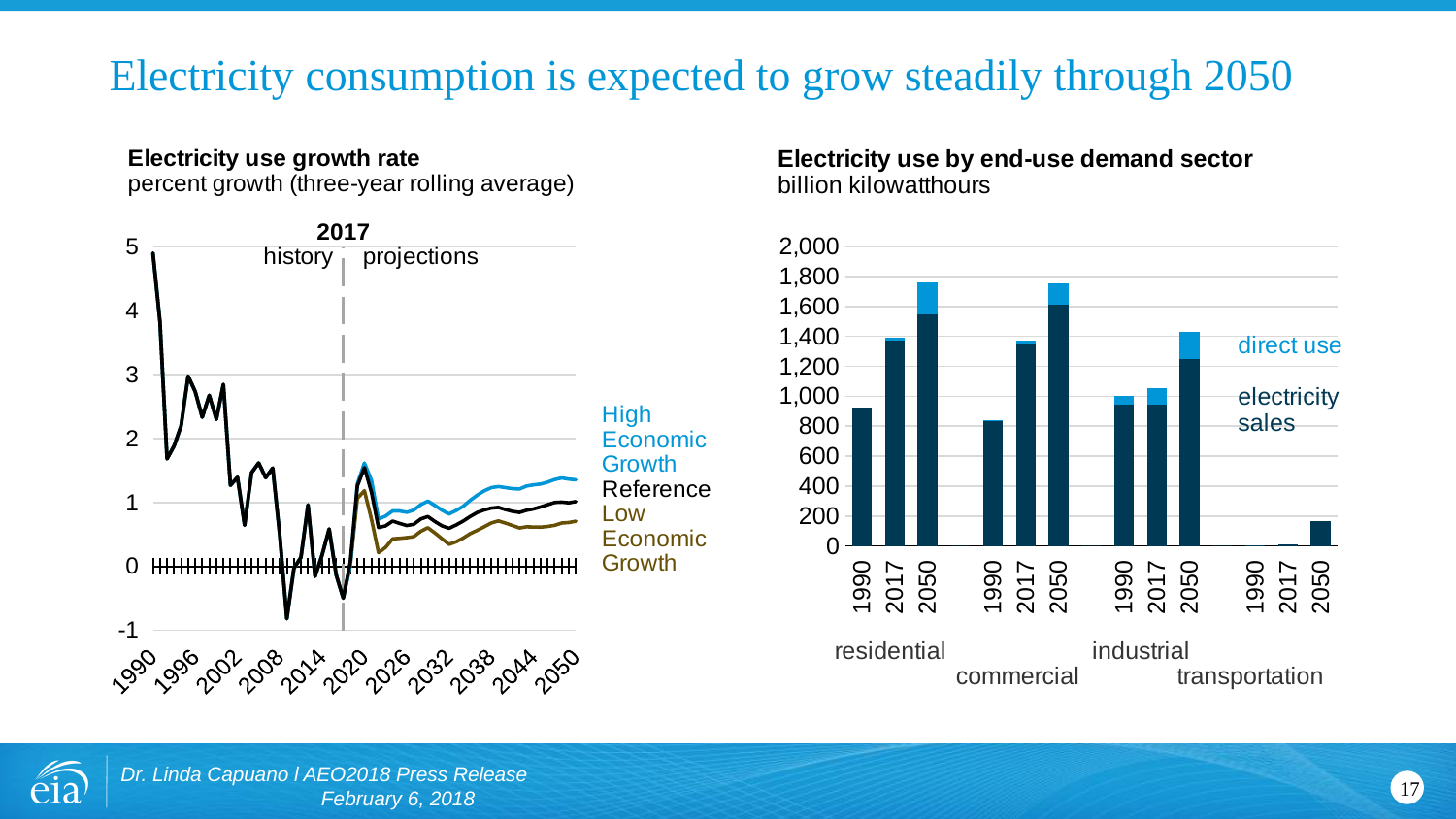

# Electricity consumption is expected to grow steadily through 2050

### Chart

| Category | LM | HM | Ref |
|---|---|---|---|
| 1990 | 4.907447617665239 | 4.907447617665239 | 4.907447617665239 |
| 1991 | 3.8334615870908584 | 3.8334615870908584 | 3.8334615870908584 |
| 1992 | 1.6839974826602822 | 1.6839974826602822 | 1.6839974826602822 |
| 1993 | 1.8865354137312496 | 1.8865354137312496 | 1.8865354137312496 |
| 1994 | 2.201401567433381 | 2.201401567433381 | 2.201401567433381 |
| 1995 | 2.979463146994843 | 2.979463146994843 | 2.979463146994843 |
| 1996 | 2.7356567735373316 | 2.7356567735373316 | 2.7356567735373316 |
| 1997 | 2.335684594160914 | 2.335684594160914 | 2.335684594160914 |
| 1998 | 2.678731110908239 | 2.678731110908239 | 2.678731110908239 |
| 1999 | 2.302328779561913 | 2.302328779561913 | 2.302328779561913 |
| 2000 | 2.8507414862042335 | 2.8507414862042335 | 2.8507414862042335 |
| 2001 | 1.2685716809089032 | 1.2685716809089032 | 1.2685716809089032 |
| 2002 | 1.3959046983192502 | 1.3959046983192502 | 1.3959046983192502 |
| 2003 | 0.642348678836413 | 0.642348678836413 | 0.642348678836413 |
| 2004 | 1.4668719131500252 | 1.4668719131500252 | 1.4668719131500252 |
| 2005 | 1.6196542392320268 | 1.6196542392320268 | 1.6196542392320268 |
| 2006 | 1.389795760574608 | 1.389795760574608 | 1.389795760574608 |
| 2007 | 1.5395455040734918 | 1.5395455040734918 | 1.5395455040734918 |
| 2008 | 0.4803031595046914 | 0.4803031595046914 | 0.4803031595046914 |
| 2009 | -0.8198707553341511 | -0.8198707553341511 | -0.8198707553341511 |
| 2010 | -0.029818602849440712 | -0.029818602849440712 | -0.029818602849440712 |
| 2011 | 0.1415336404149592 | 0.1415336404149592 | 0.1415336404149592 |
| 2012 | 0.9626052264414708 | 0.9626052264414708 | 0.9626052264414708 |
| 2013 | -0.1582399369090215 | -0.1582399369090215 | -0.1582399369090215 |
| 2014 | 0.17717863731463446 | 0.17717863731463446 | 0.17717863731463446 |
| 2015 | 0.5867435412545641 | 0.5867435412545641 | 0.5867435412545641 |
| 2016 | -0.13426907153923917 | -0.13426907153923917 | -0.13426907153923917 |
| 2017 | -0.49749029926871025 | -0.49754083579135466 | -0.49772614543909244 |
| 2018 | 0.016246941439757023 | 0.013389170668731687 | 0.06991777169305102 |
| 2019 | 1.064028625061253 | 1.2942811440854074 | 1.2582198262383493 |
| 2020 | 1.1854931750167275 | 1.6191578166010467 | 1.545488503827408 |
| 2021 | 0.7380471529028876 | 1.347805227639176 | 1.1613527455858197 |
| 2022 | 0.21530568792460514 | 0.7413019035976687 | 0.6080171370515197 |
| 2023 | 0.29643230852298696 | 0.7875471643756127 | 0.6339475647495485 |
| 2024 | 0.4316318770785088 | 0.8684125458474634 | 0.7094532890251415 |
| 2025 | 0.4395820990572563 | 0.8683101810150529 | 0.6727758042905485 |
| 2026 | 0.4502654893963287 | 0.8463986491653586 | 0.6401528475606266 |
| 2027 | 0.46494522108739833 | 0.8824295507603441 | 0.6583501720938578 |
| 2028 | 0.5491912233172247 | 0.9652515102420711 | 0.7422824850018772 |
| 2029 | 0.605712144293169 | 1.0228958573811342 | 0.7805968194332102 |
| 2030 | 0.5228718642315666 | 0.9535922116101547 | 0.7021079666117203 |
| 2031 | 0.4345127471850896 | 0.8794850154074441 | 0.6346676551226782 |
| 2032 | 0.3453855742824752 | 0.8206007222778977 | 0.5962763917296998 |
| 2033 | 0.3851659149894271 | 0.8742398060452627 | 0.6484533971007567 |
| 2034 | 0.44152613495902493 | 0.9392740554339252 | 0.7085592694410003 |
| 2035 | 0.5136287877105072 | 1.0345432993339898 | 0.7813781877852977 |
| 2036 | 0.5654173472276813 | 1.114960865336312 | 0.8440298414930103 |
| 2037 | 0.6198322392420685 | 1.1830875659558648 | 0.8839185420077555 |
| 2038 | 0.6798638320796746 | 1.2326467805286123 | 0.9134482115505271 |
| 2039 | 0.7119765280882984 | 1.2508325395644393 | 0.9240669457522666 |
| 2040 | 0.6781275498962236 | 1.2338796455968915 | 0.8895555597753901 |
| 2041 | 0.639677549713169 | 1.2175885245870877 | 0.862325238902284 |
| 2042 | 0.6022651520472433 | 1.2124287636074094 | 0.8449670556748723 |
| 2043 | 0.619387528484916 | 1.2582456556413435 | 0.8787850238824113 |
| 2044 | 0.6160360832609735 | 1.2770974645182953 | 0.8993968615570447 |
| 2045 | 0.6143881975242849 | 1.2893503857475341 | 0.9314921472111992 |
| 2046 | 0.6254766084292873 | 1.3193991418284368 | 0.9659793208912637 |
| 2047 | 0.6429138205424234 | 1.360109231896267 | 1.0012526242934472 |
| 2048 | 0.6790679267542288 | 1.3851937411772042 | 1.0060757944205578 |
| 2049 | 0.687659646873584 | 1.3660867571375856 | 0.9954161919153659 |
| 2050 | 0.7081106618697319 | 1.3557607542752814 | 1.0150007522091942 |

### Chart

| Category | elec sales | direct use |
|---|---|---|
| 1990 | 924.018699 | 0.0 |
| 2017 | 1373.743408 | 16.158222656 |
| 2050 | 1545.433716 | 216.879078125 |
|  | None | None |
| 1990 | 838.263106 | 2.575007624371635 |
| 2017 | 1350.612305 | 22.222978515999998 |
| 2050 | 1614.504028 | 138.654890625 |
|  | None | None |
| 1990 | 945.5216949999999 | 57.71599237562808 |
| 2017 | 945.603821 | 108.3688 |
| 2050 | 1247.668945 | 185.31434800000002 |
|  | None | None |
| 1990 | 4.751165 | 0.0 |
| 2017 | 11.245962 | 0.0 |
| 2050 | 167.067154 | 0.0 |
Dr. Linda Capuano l AEO2018 Press Release                                       February 6, 2018
17